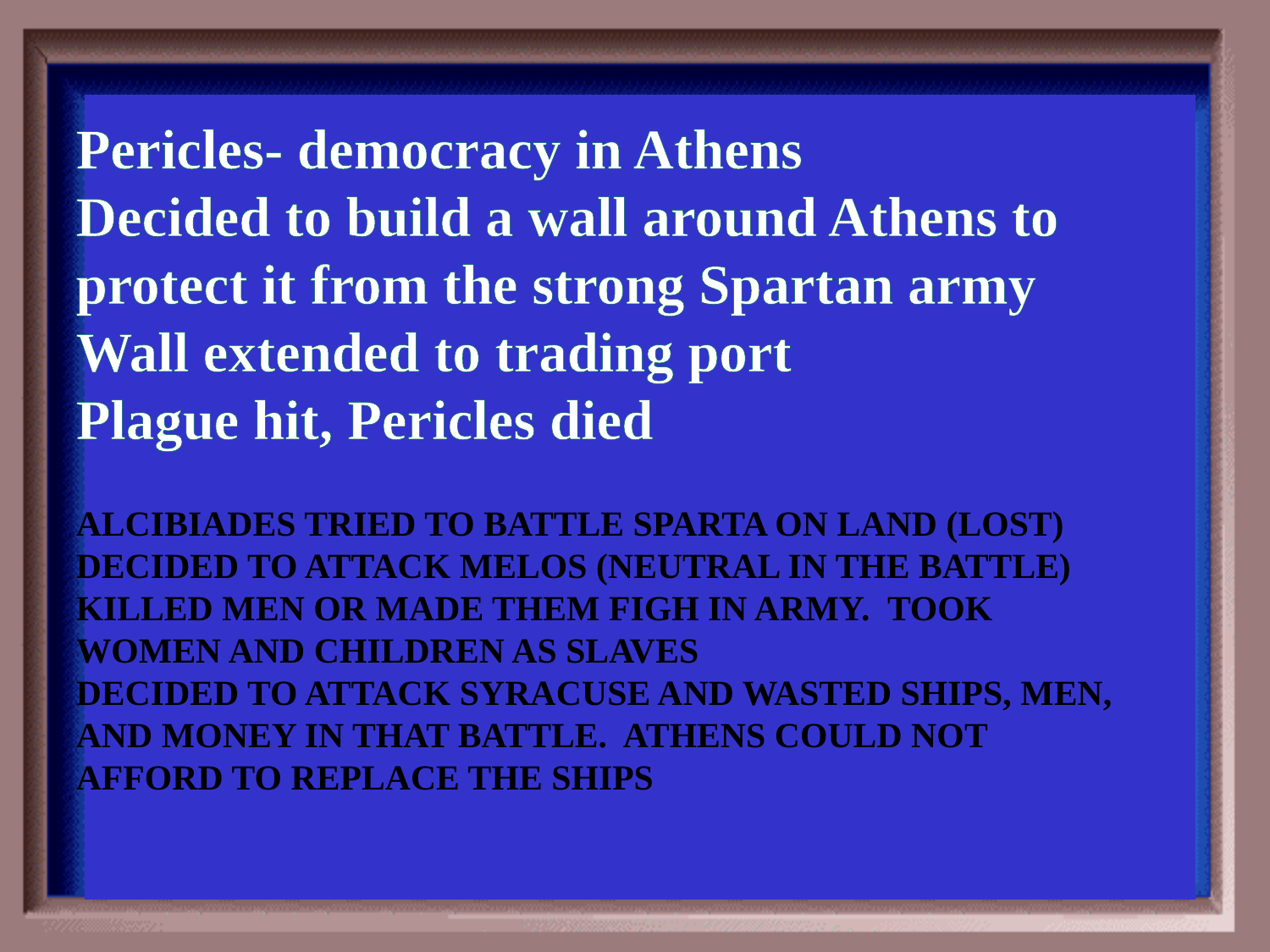

Category #3 $500 Question

Pericles- democracy in Athens
Decided to build a wall around Athens to protect it from the strong Spartan army
Wall extended to trading port
Plague hit, Pericles died

Alcibiades tried to battle sparta on land (lost)
Decided to attack melos (neutral in the battle) killed men or made them figh in army.  Took women and children as slaves
Decided to attack syracuse and wasted ships, men, and money in that battle.  Athens could not afford to replace the ships